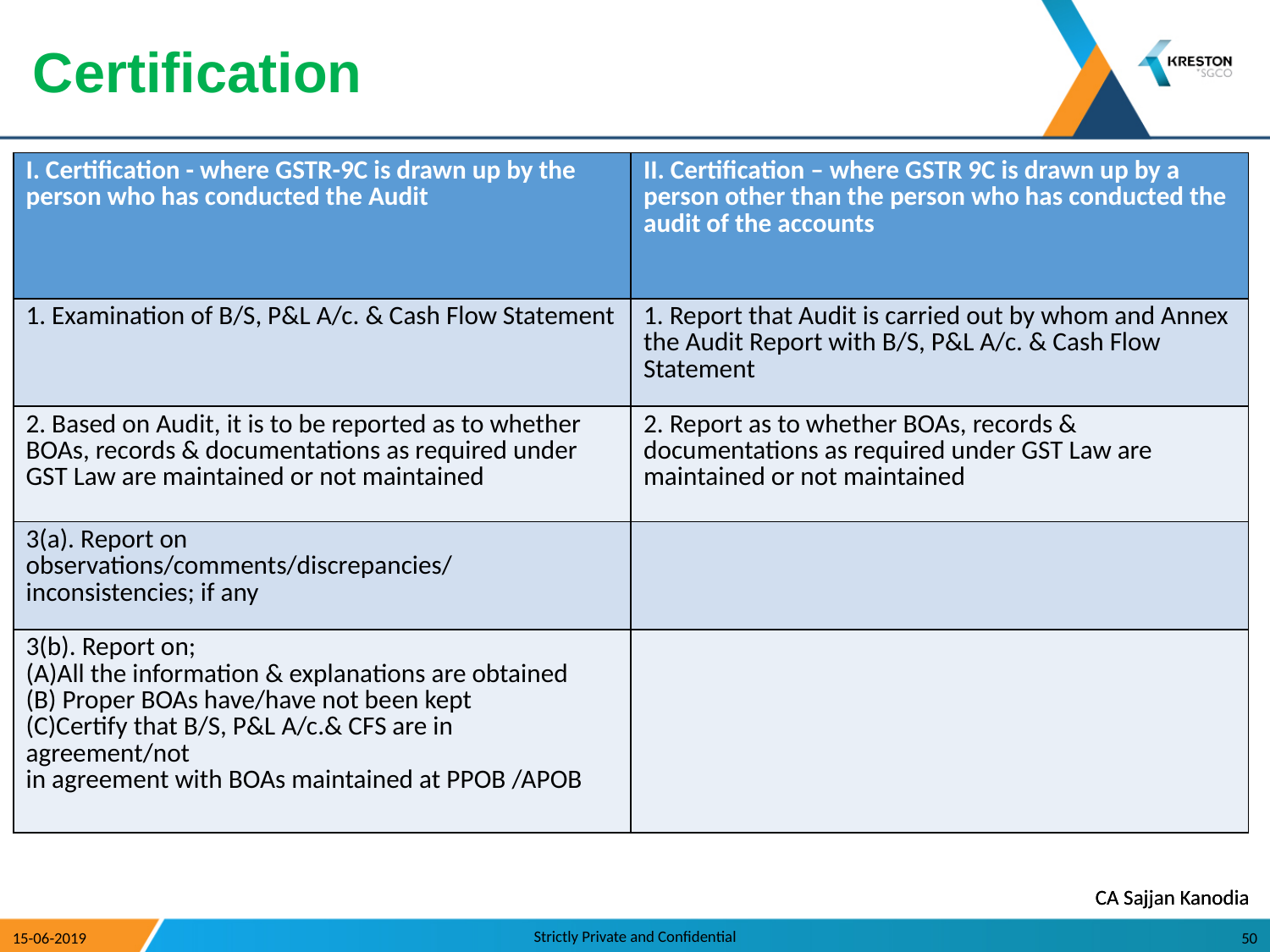

Certification
| I. Certification - where GSTR-9C is drawn up by the person who has conducted the Audit | II. Certification – where GSTR 9C is drawn up by a person other than the person who has conducted the audit of the accounts |
| --- | --- |
| 1. Examination of B/S, P&L A/c. & Cash Flow Statement | 1. Report that Audit is carried out by whom and Annex the Audit Report with B/S, P&L A/c. & Cash Flow Statement |
| 2. Based on Audit, it is to be reported as to whether BOAs, records & documentations as required under GST Law are maintained or not maintained | 2. Report as to whether BOAs, records & documentations as required under GST Law are maintained or not maintained |
| 3(a). Report on observations/comments/discrepancies/ inconsistencies; if any |  |
| 3(b). Report on; (A)All the information & explanations are obtained (B) Proper BOAs have/have not been kept (C)Certify that B/S, P&L A/c.& CFS are in agreement/not in agreement with BOAs maintained at PPOB /APOB |  |